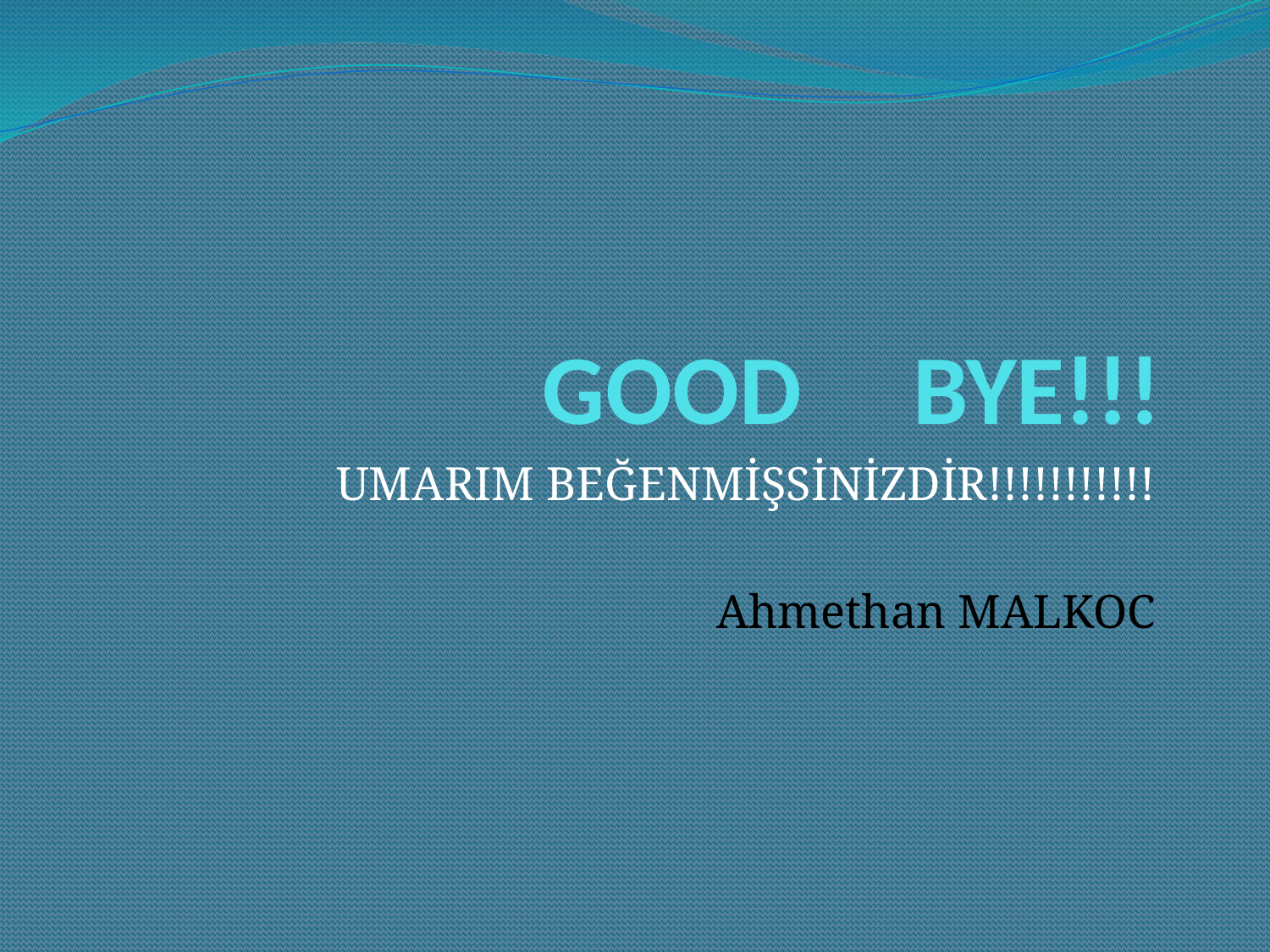

# GOOD     BYE!!!
UMARIM BEĞENMİŞSİNİZDİR!!!!!!!!!!!

Ahmethan MALKOC